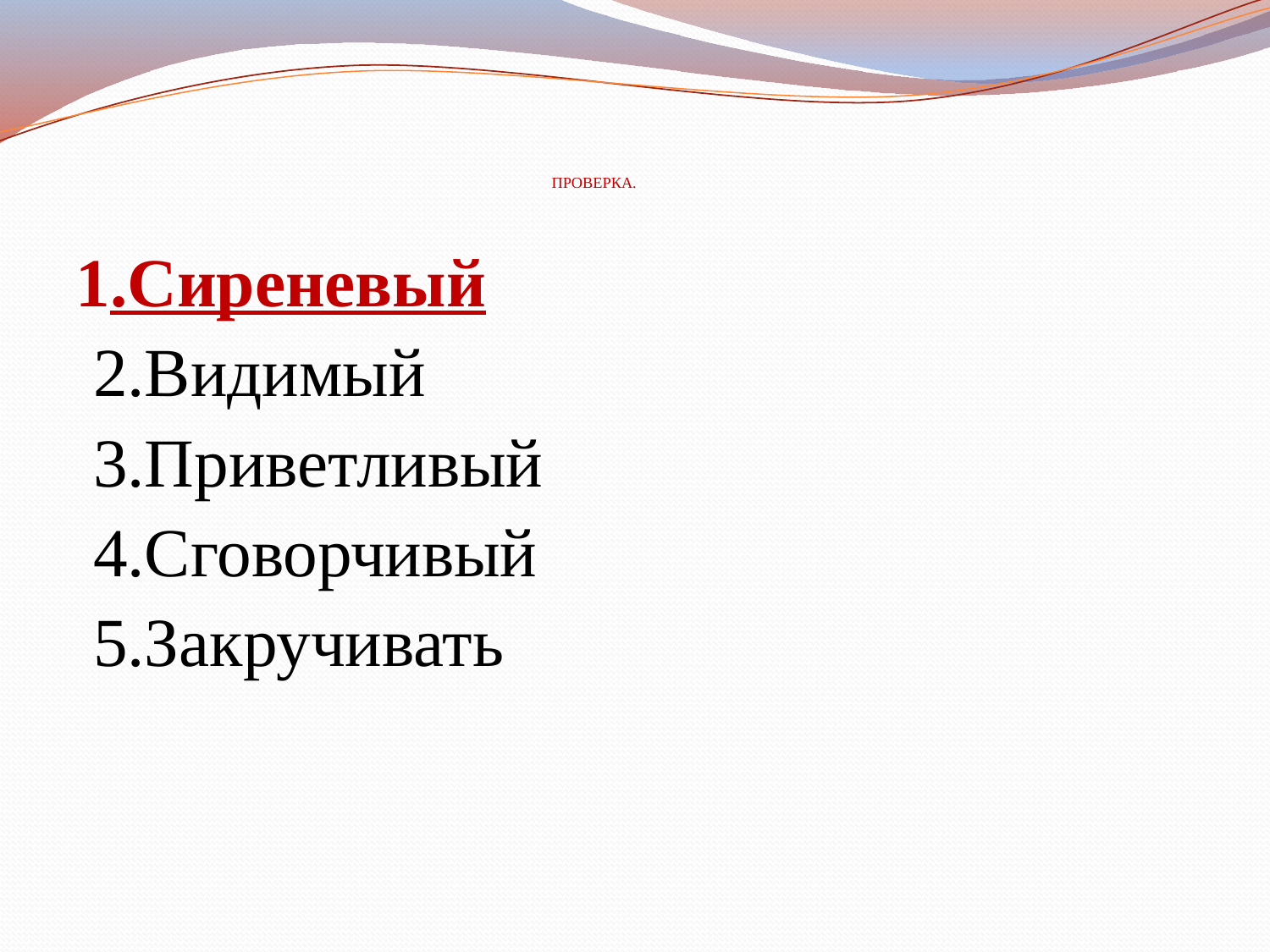

# 1.Сиреневый
 2.Видимый
 3.Приветливый
 4.Сговорчивый
 5.Закручивать

            ПРОВЕРКА.